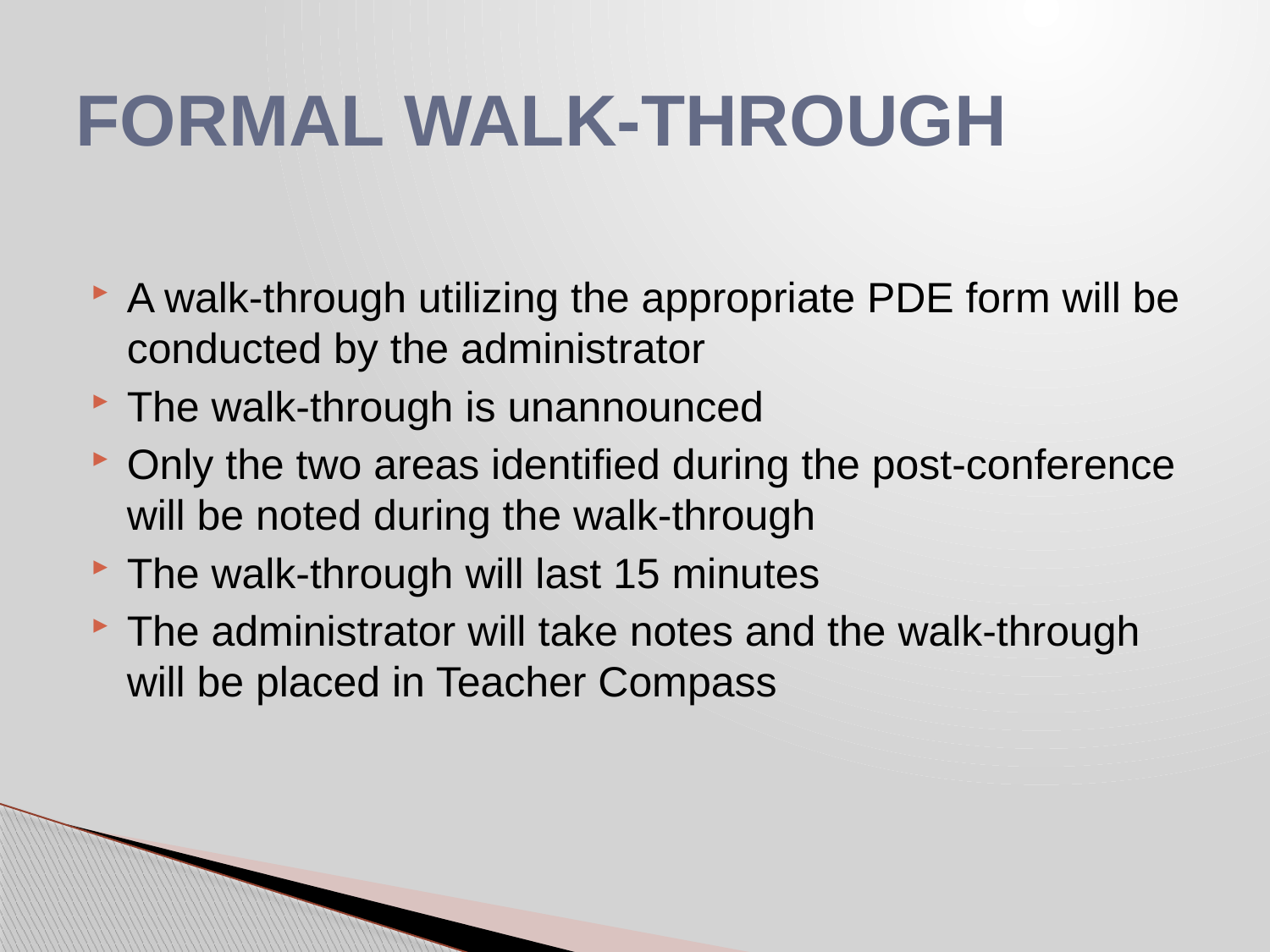

# FORMAL WALK-THROUGH
A walk-through utilizing the appropriate PDE form will be conducted by the administrator
The walk-through is unannounced
Only the two areas identified during the post-conference will be noted during the walk-through
The walk-through will last 15 minutes
The administrator will take notes and the walk-through will be placed in Teacher Compass